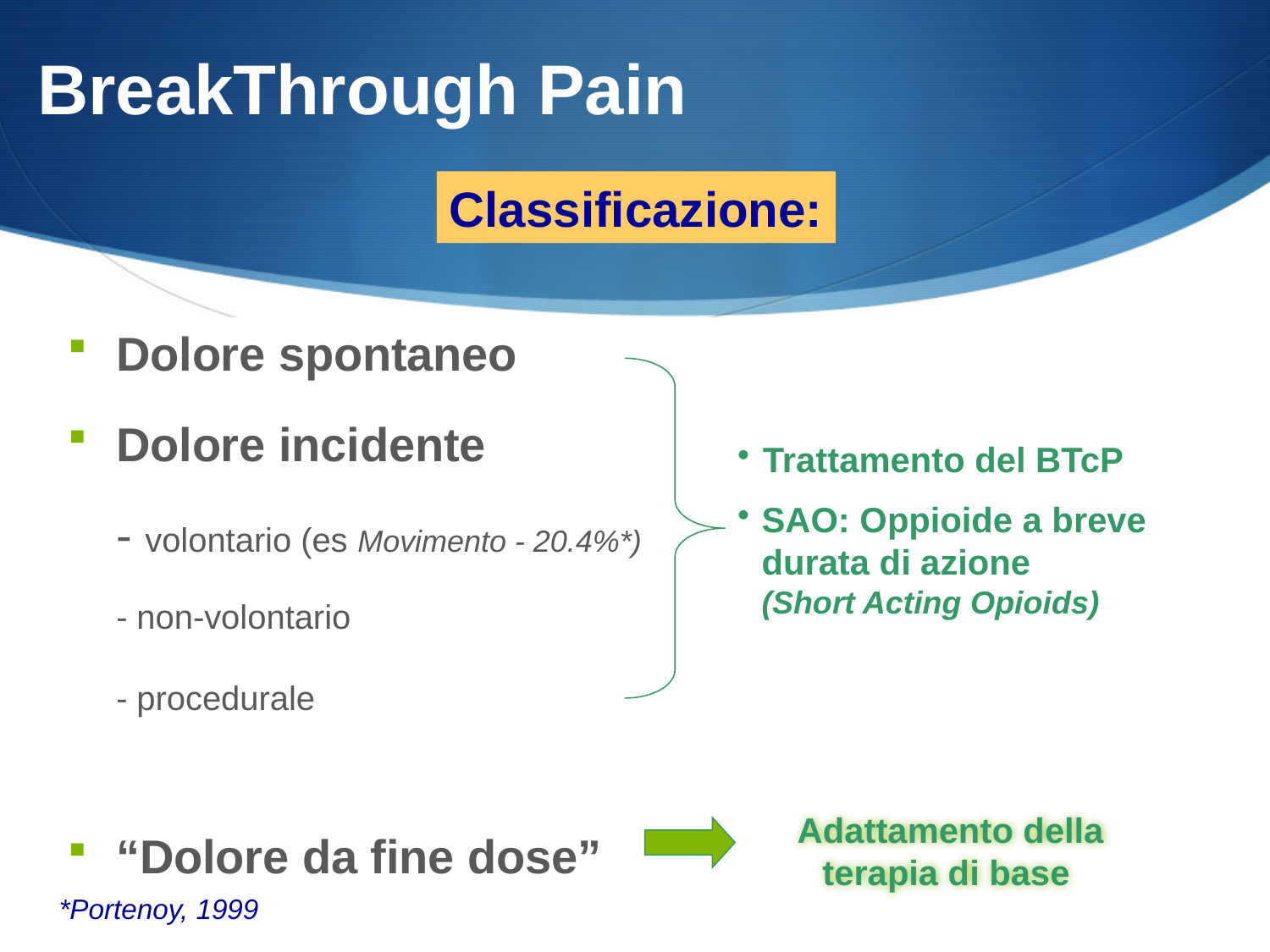

# BreakThrough Pain
Classificazione:
Dolore spontaneo
Dolore incidente
	- volontario (es Movimento - 20.4%*)
	- non-volontario
	- procedurale

“Dolore da fine dose”

Trattamento del BTcP
SAO: Oppioide a breve durata di azione            (Short Acting Opioids)
Adattamento della terapia di base

*Portenoy, 1999